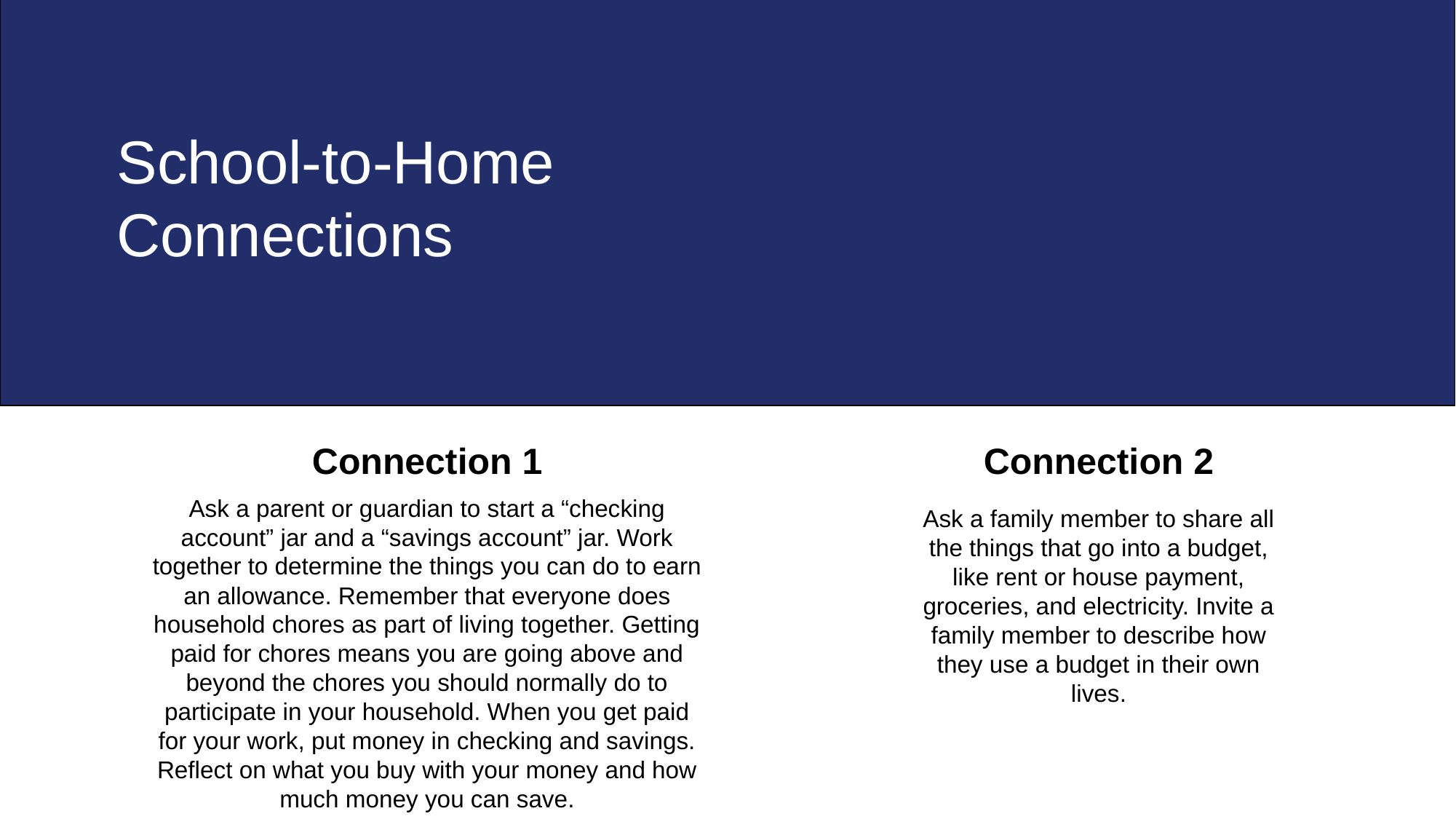

School-to-Home Connections
Connection 1
Ask a parent or guardian to start a “checking account” jar and a “savings account” jar. Work together to determine the things you can do to earn an allowance. Remember that everyone does household chores as part of living together. Getting paid for chores means you are going above and beyond the chores you should normally do to participate in your household. When you get paid for your work, put money in checking and savings. Reflect on what you buy with your money and how much money you can save.
Connection 2
Ask a family member to share all the things that go into a budget, like rent or house payment, groceries, and electricity. Invite a family member to describe how they use a budget in their own lives.